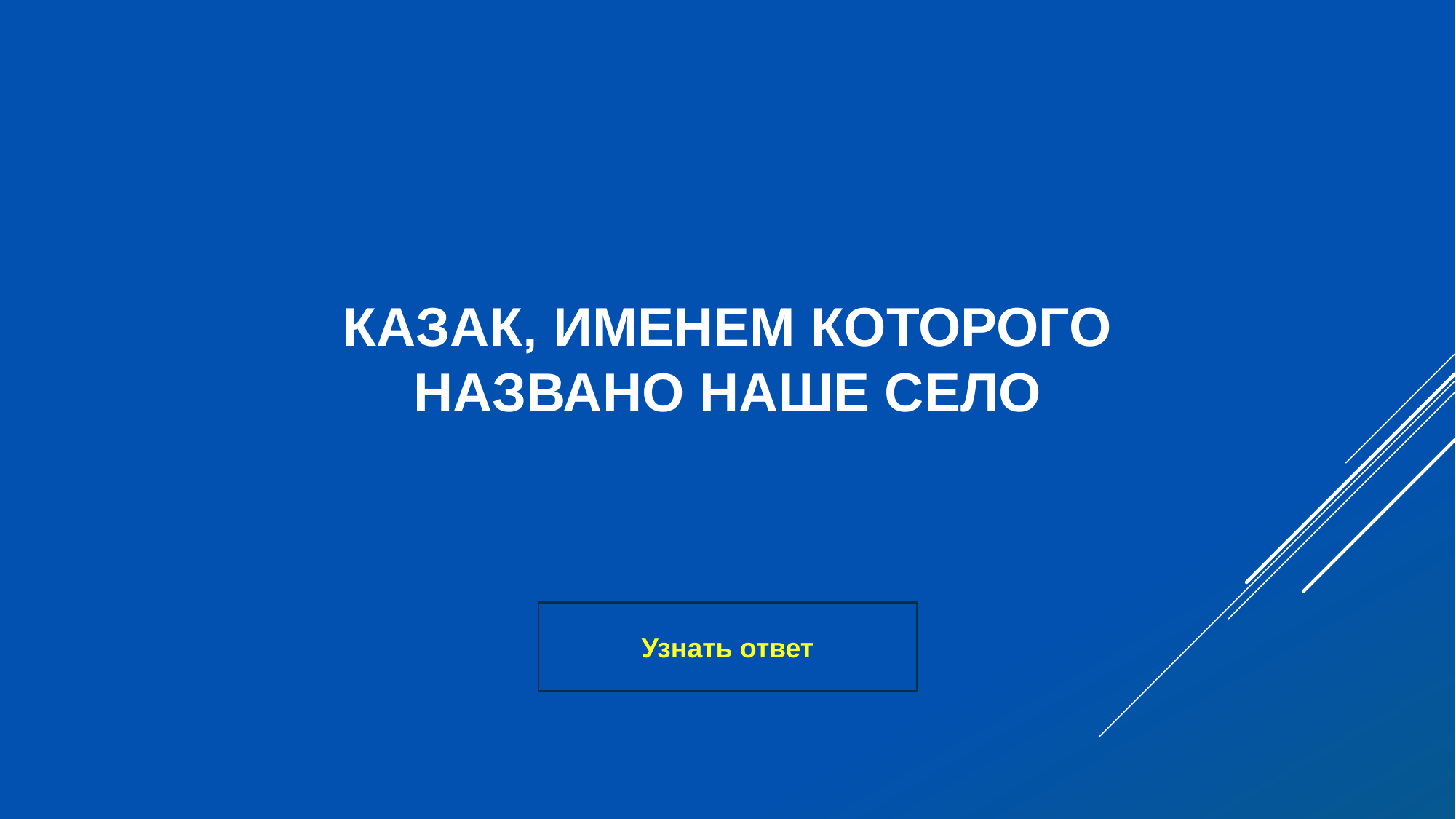

# Казак, именем которого названо наше село